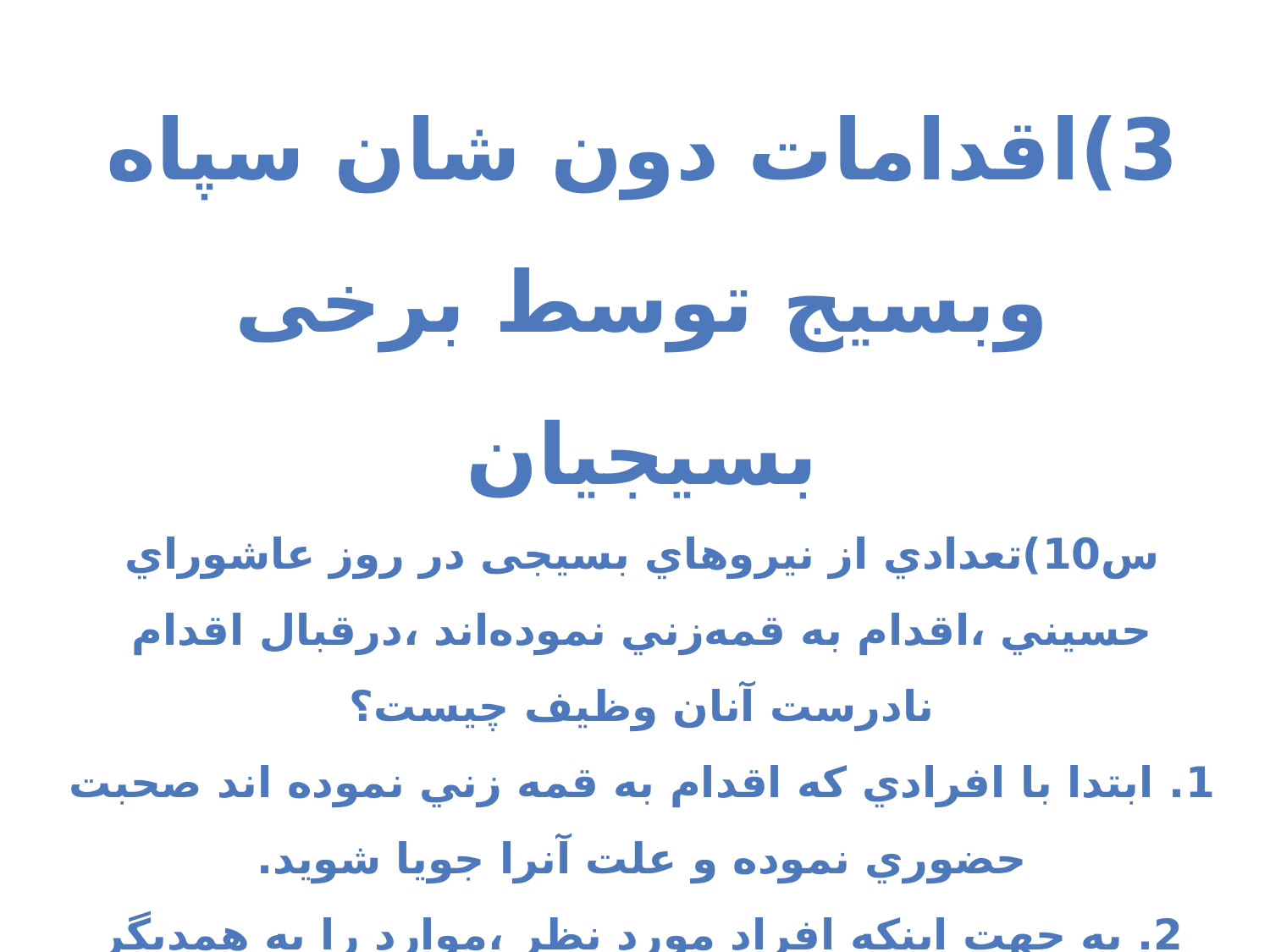

3)اقدامات دون شان سپاه وبسیج توسط برخی بسیجیان
س10)تعدادي از نيروهاي بسیجی در روز عاشوراي حسيني ،اقدام به قمه‌زني نموده‌اند ،درقبال اقدام نادرست آنان وظیف چیست؟
1. ابتدا با افرادي كه اقدام به قمه زني نموده اند صحبت حضوري نموده و علت آنرا جويا شويد.
2. به جهت اينكه افراد مورد نظر ،موارد را به همديگر انتقال ندهند و موضوع لوث نگردد حتما سعي شود بازجويي به صورت هماهنگ ، در يك زمان و بدون اطلاع قبلي باشد.